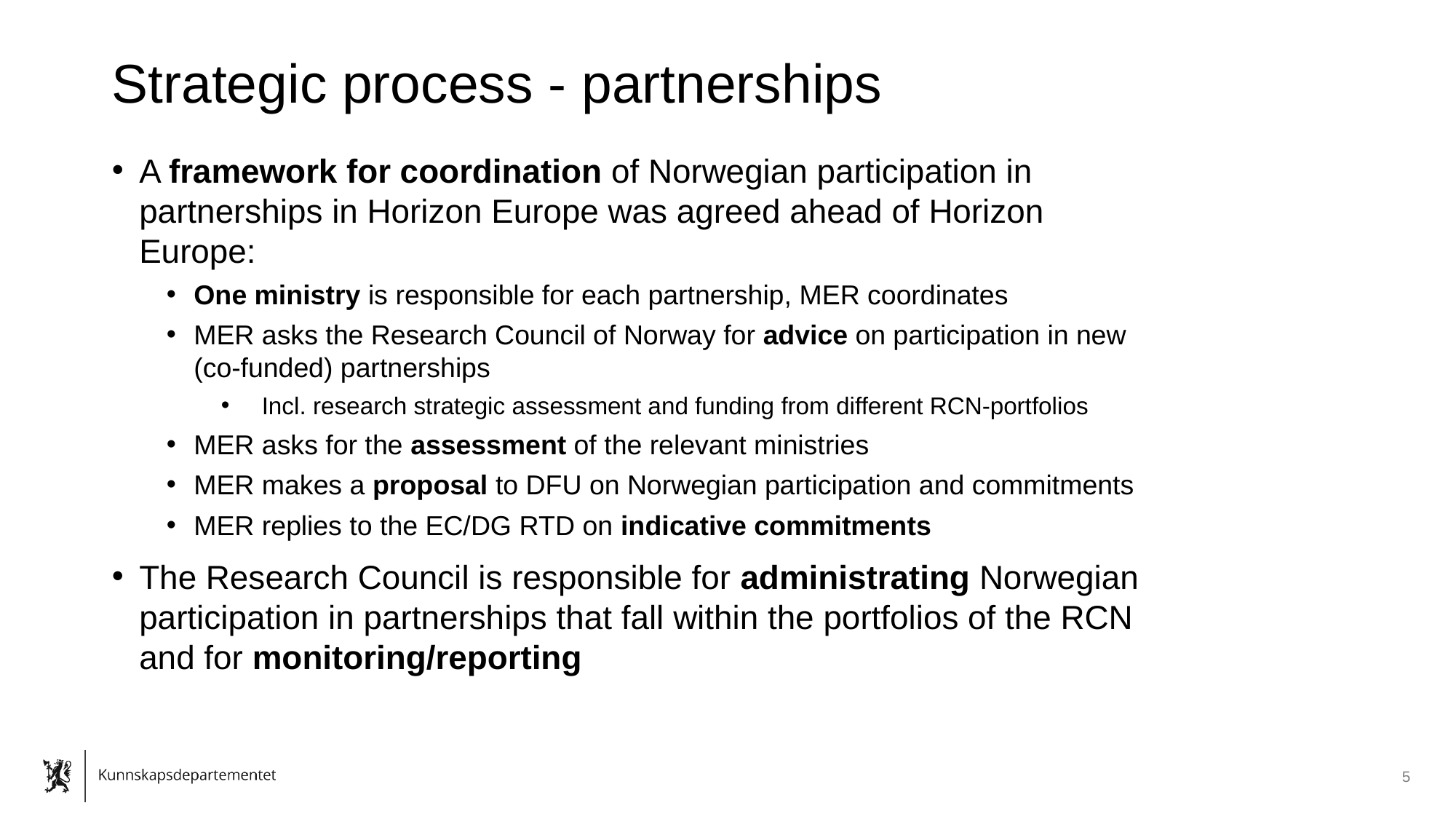

# Strategic process - partnerships
A framework for coordination of Norwegian participation in partnerships in Horizon Europe was agreed ahead of Horizon Europe:
One ministry is responsible for each partnership, MER coordinates
MER asks the Research Council of Norway for advice on participation in new (co-funded) partnerships
  Incl. research strategic assessment and funding from different RCN-portfolios
MER asks for the assessment of the relevant ministries
MER makes a proposal to DFU on Norwegian participation and commitments
MER replies to the EC/DG RTD on indicative commitments
The Research Council is responsible for administrating Norwegian participation in partnerships that fall within the portfolios of the RCN and for monitoring/reporting

5